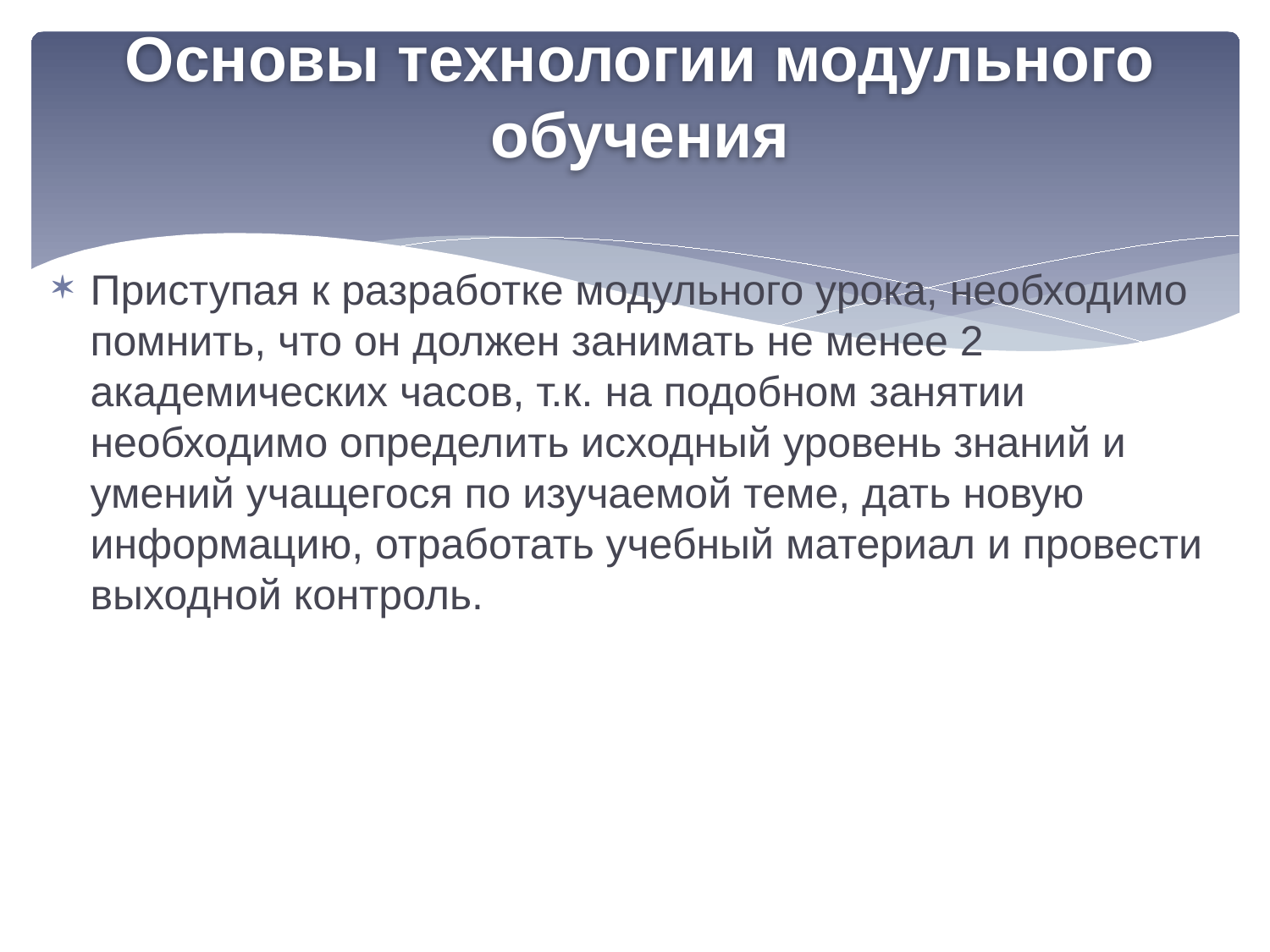

# Основы технологии модульного обучения
Приступая к разработке модульного урока, необходимо помнить, что он должен занимать не менее 2 академических часов, т.к. на подобном занятии необходимо определить исходный уровень знаний и умений учащегося по изучаемой теме, дать новую информацию, отработать учебный материал и провести выходной контроль.